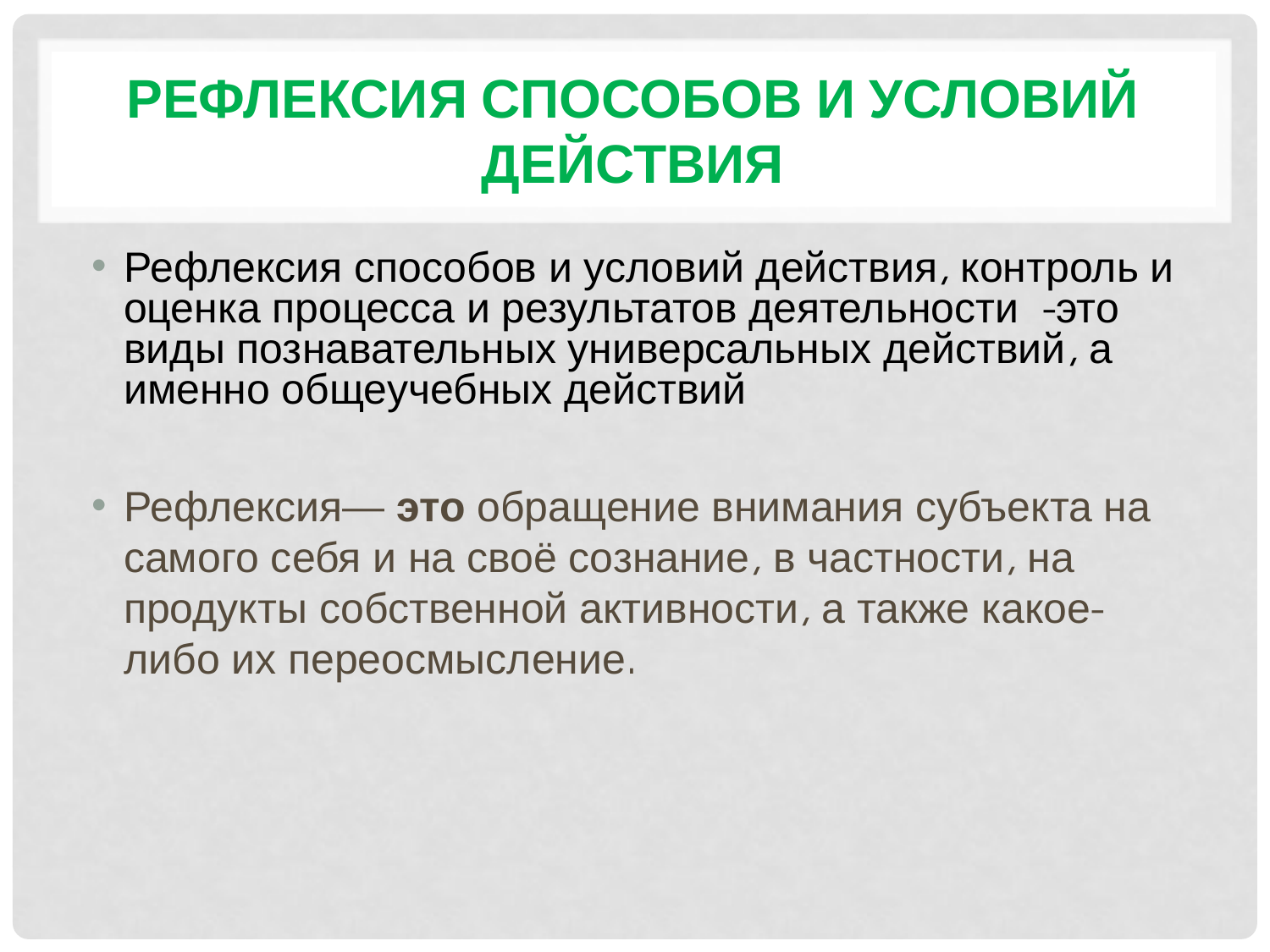

# Рефлексия способов и условий действия
Рефлексия способов и условий действия, контроль и оценка процесса и результатов деятельности  -это виды познавательных универсальных действий, а именно общеучебных действий

Рефлексия— это обращение внимания субъекта на самого себя и на своё сознание, в частности, на продукты собственной активности, а также какое-либо их переосмысление.